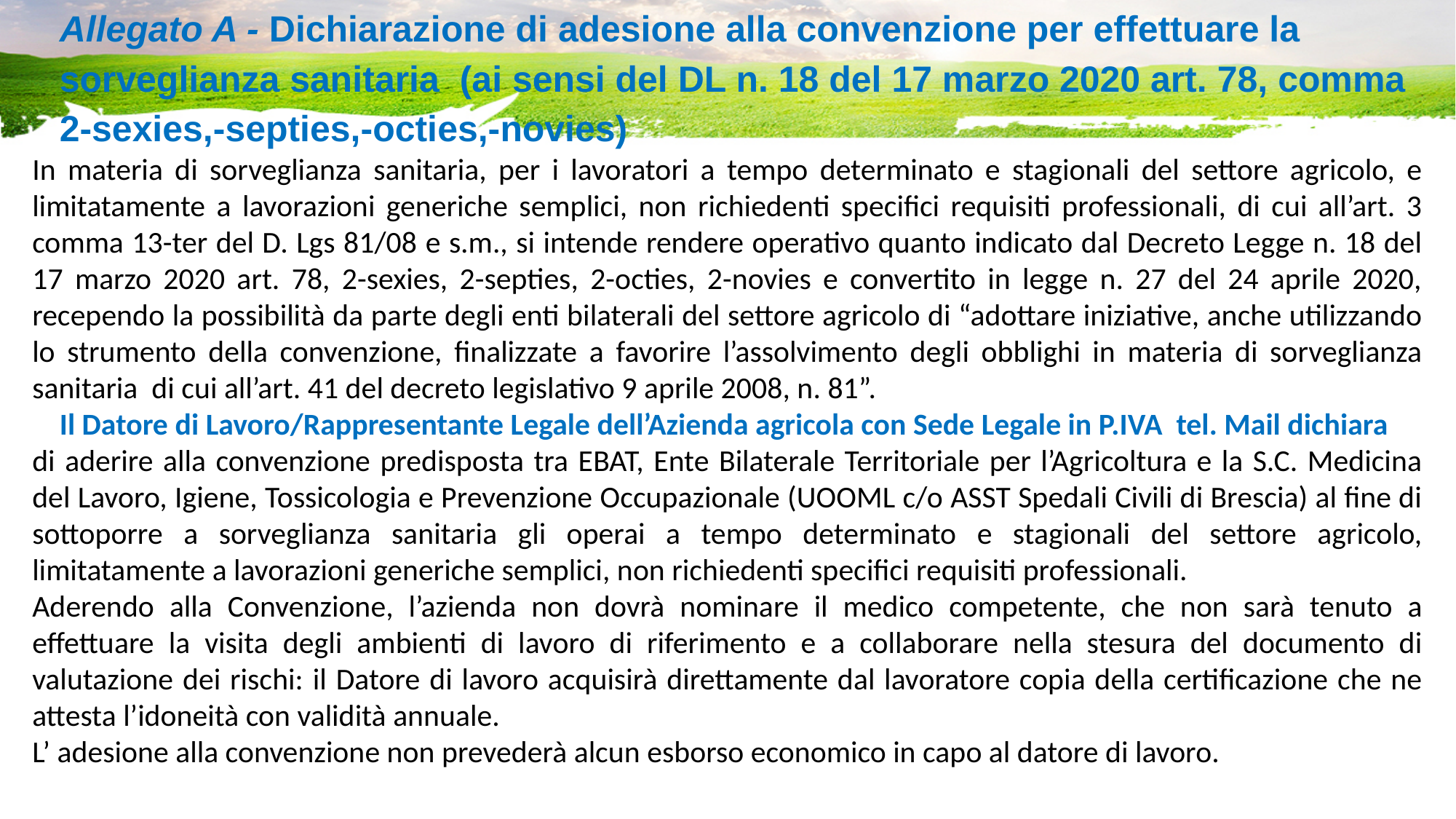

# Allegato A - Dichiarazione di adesione alla convenzione per effettuare la sorveglianza sanitaria  (ai sensi del DL n. 18 del 17 marzo 2020 art. 78, comma 2-sexies,-septies,-octies,-novies)
In materia di sorveglianza sanitaria, per i lavoratori a tempo determinato e stagionali del settore agricolo, e limitatamente a lavorazioni generiche semplici, non richiedenti specifici requisiti professionali, di cui all’art. 3 comma 13-ter del D. Lgs 81/08 e s.m., si intende rendere operativo quanto indicato dal Decreto Legge n. 18 del 17 marzo 2020 art. 78, 2-sexies, 2-septies, 2-octies, 2-novies e convertito in legge n. 27 del 24 aprile 2020, recependo la possibilità da parte degli enti bilaterali del settore agricolo di “adottare iniziative, anche utilizzando lo strumento della convenzione, finalizzate a favorire l’assolvimento degli obblighi in materia di sorveglianza sanitaria  di cui all’art. 41 del decreto legislativo 9 aprile 2008, n. 81”.
Il Datore di Lavoro/Rappresentante Legale dell’Azienda agricola con Sede Legale in P.IVA  tel. Mail dichiara
di aderire alla convenzione predisposta tra EBAT, Ente Bilaterale Territoriale per l’Agricoltura e la S.C. Medicina del Lavoro, Igiene, Tossicologia e Prevenzione Occupazionale (UOOML c/o ASST Spedali Civili di Brescia) al fine di sottoporre a sorveglianza sanitaria gli operai a tempo determinato e stagionali del settore agricolo, limitatamente a lavorazioni generiche semplici, non richiedenti specifici requisiti professionali.
Aderendo alla Convenzione, l’azienda non dovrà nominare il medico competente, che non sarà tenuto a effettuare la visita degli ambienti di lavoro di riferimento e a collaborare nella stesura del documento di valutazione dei rischi: il Datore di lavoro acquisirà direttamente dal lavoratore copia della certificazione che ne attesta l’idoneità con validità annuale.
L’ adesione alla convenzione non prevederà alcun esborso economico in capo al datore di lavoro.